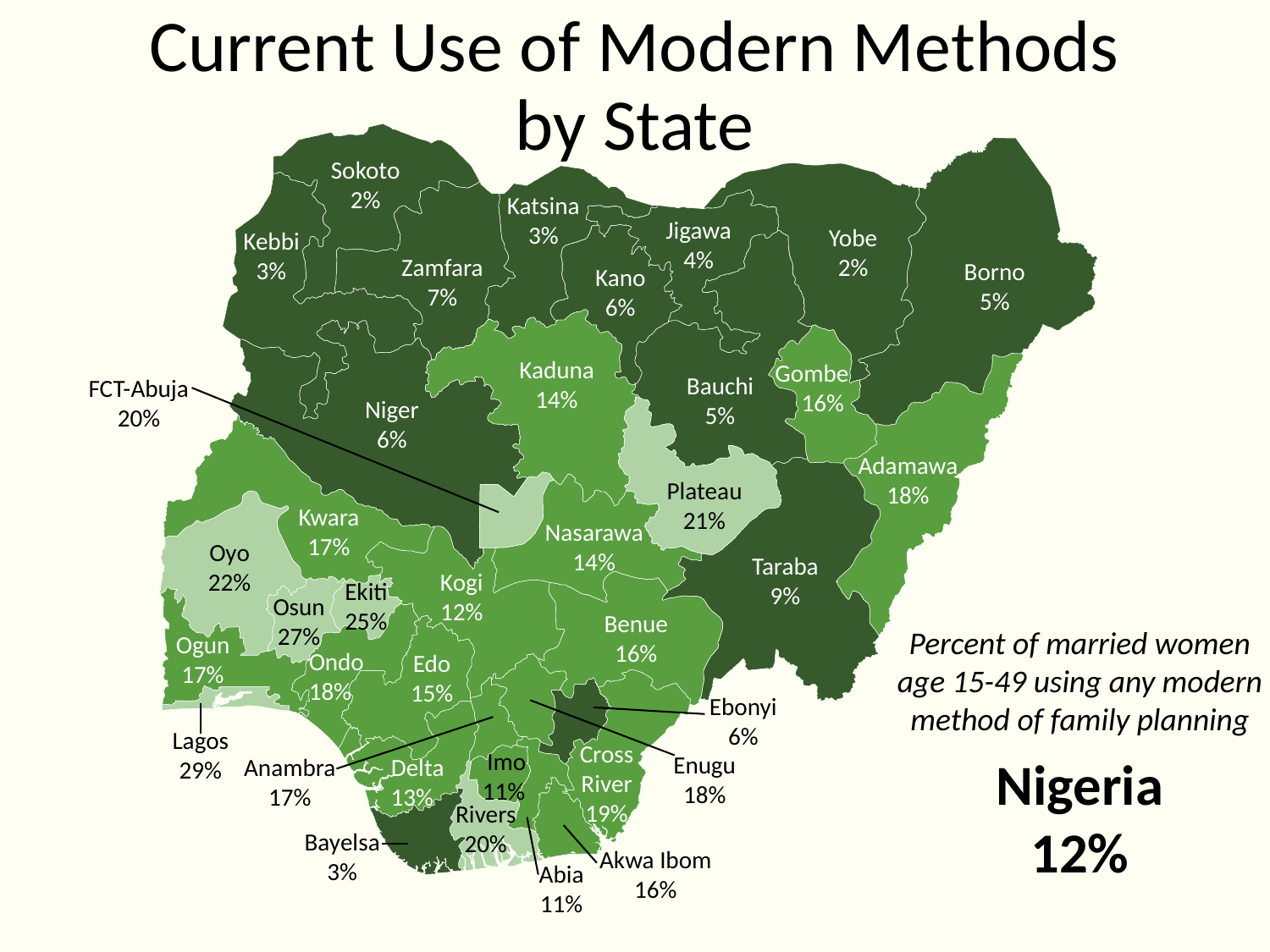

# Current Use of Modern Methods by State

Sokoto
2%

Katsina
3%

Jigawa
4%
Yobe
2%
Kebbi
3%

Zamfara
7%
Borno
5%
Kano
6%

Kaduna
14%
Gombe
    16%

Bauchi
5%
FCT-Abuja
20%
Niger
6%

Adamawa
18%

Plateau
21%

Kwara
17%
Nasarawa
14%

Oyo
22%
Taraba
9%
Kogi
12%
Ekiti
25%

Osun
27%

Benue
16%

Percent of married women age 15-49 using any modern method of family planning
Ogun
17%
Ondo
18%
Edo
15%

Ebonyi
6%

Lagos
29%
Cross
River
19%

 Imo
11%
Enugu
18%
Nigeria
12%

Anambra
17%
  Delta
13%

Rivers
20%
Bayelsa
3%
Akwa Ibom
16%
Abia
11%